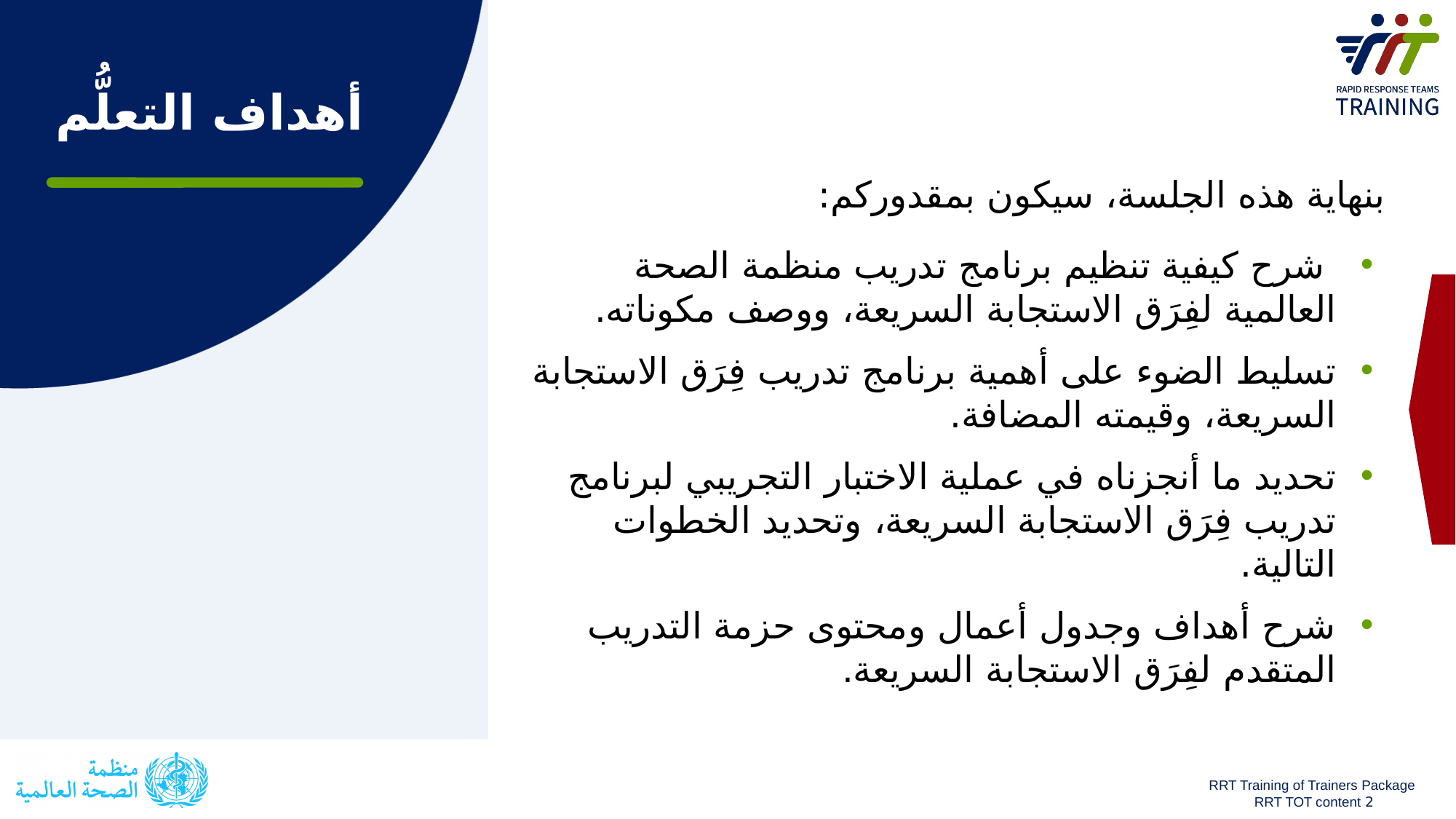

# أهداف التعلُّم
بنهاية هذه الجلسة، سيكون بمقدوركم:
 شرح كيفية تنظيم برنامج تدريب منظمة الصحة العالمية لفِرَق الاستجابة السريعة، ووصف مكوناته.
تسليط الضوء على أهمية برنامج تدريب فِرَق الاستجابة السريعة، وقيمته المضافة.
تحديد ما أنجزناه في عملية الاختبار التجريبي لبرنامج تدريب فِرَق الاستجابة السريعة، وتحديد الخطوات التالية.
شرح أهداف وجدول أعمال ومحتوى حزمة التدريب المتقدم لفِرَق الاستجابة السريعة.